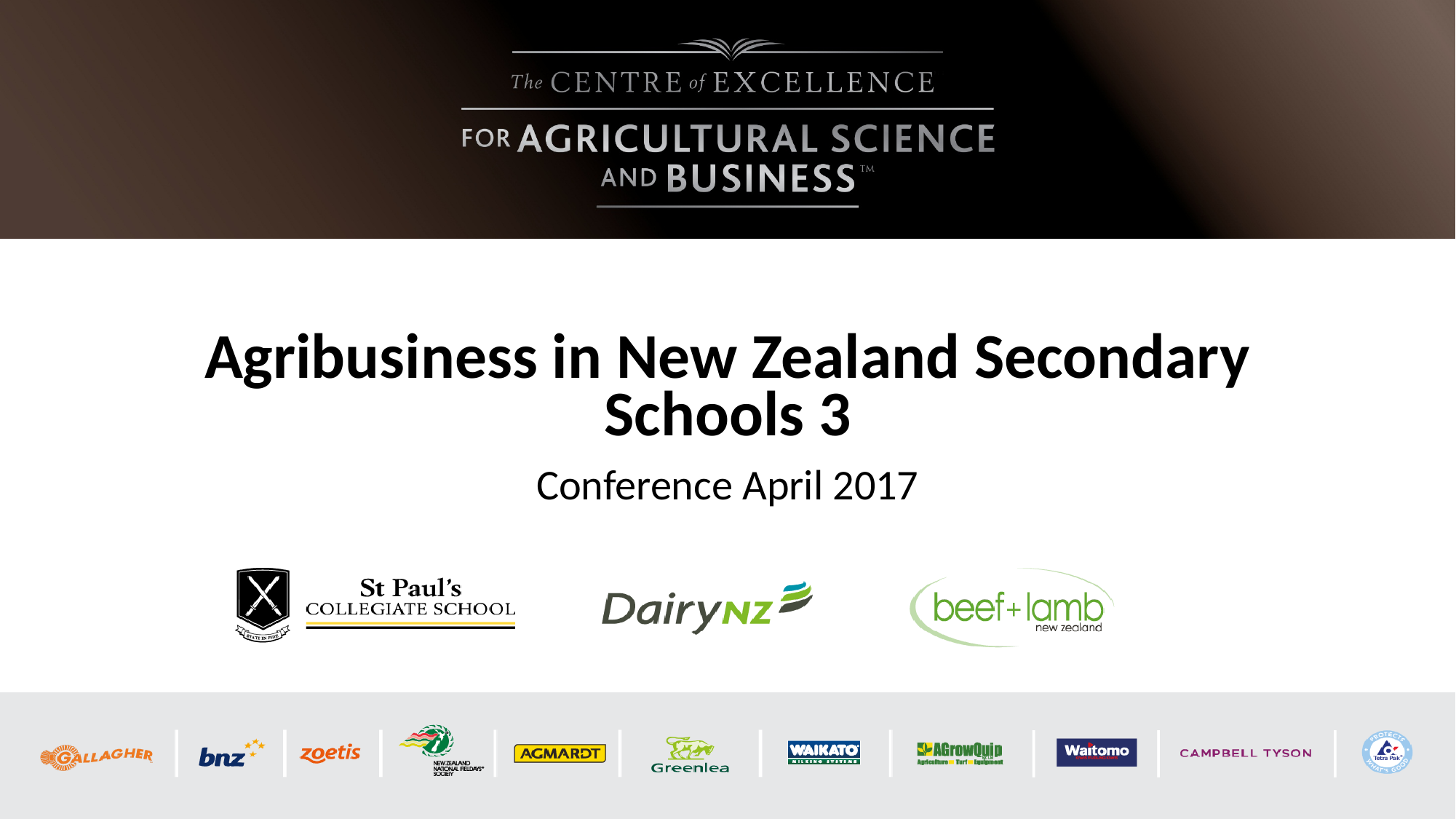

# Agribusiness in New Zealand Secondary Schools 3
Conference April 2017